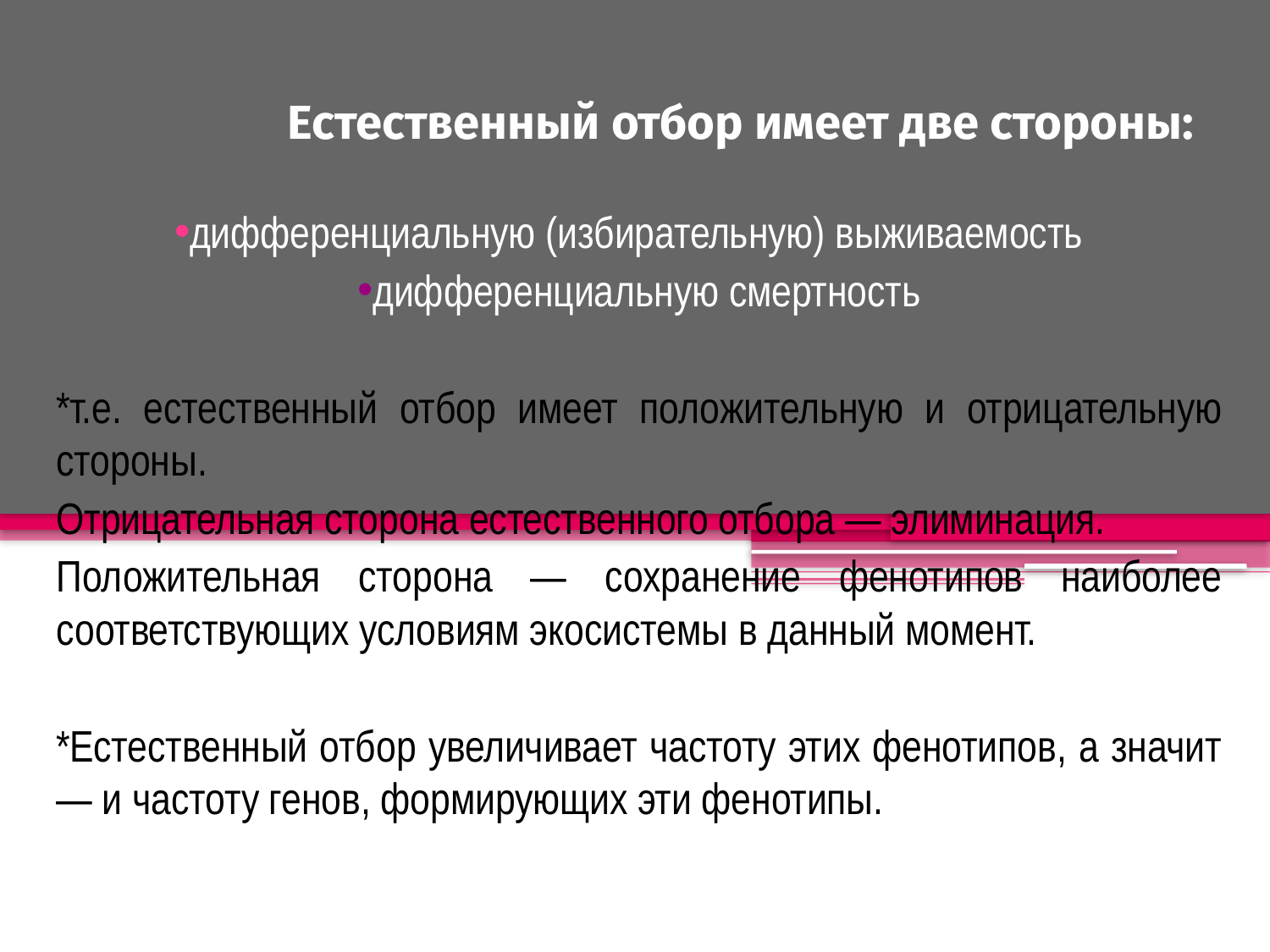

# Естественный отбор имеет две стороны:
дифференциальную (избирательную) выживаемость
дифференциальную смертность

*т.е. естественный отбор имеет положительную и отрицательную стороны.
Отрицательная сторона естественного отбора — элиминация.
Положительная сторона — сохранение фенотипов наиболее соответствующих условиям экосистемы в данный момент.

*Естественный отбор увеличивает частоту этих фенотипов, а значит — и частоту генов, формирующих эти фенотипы.